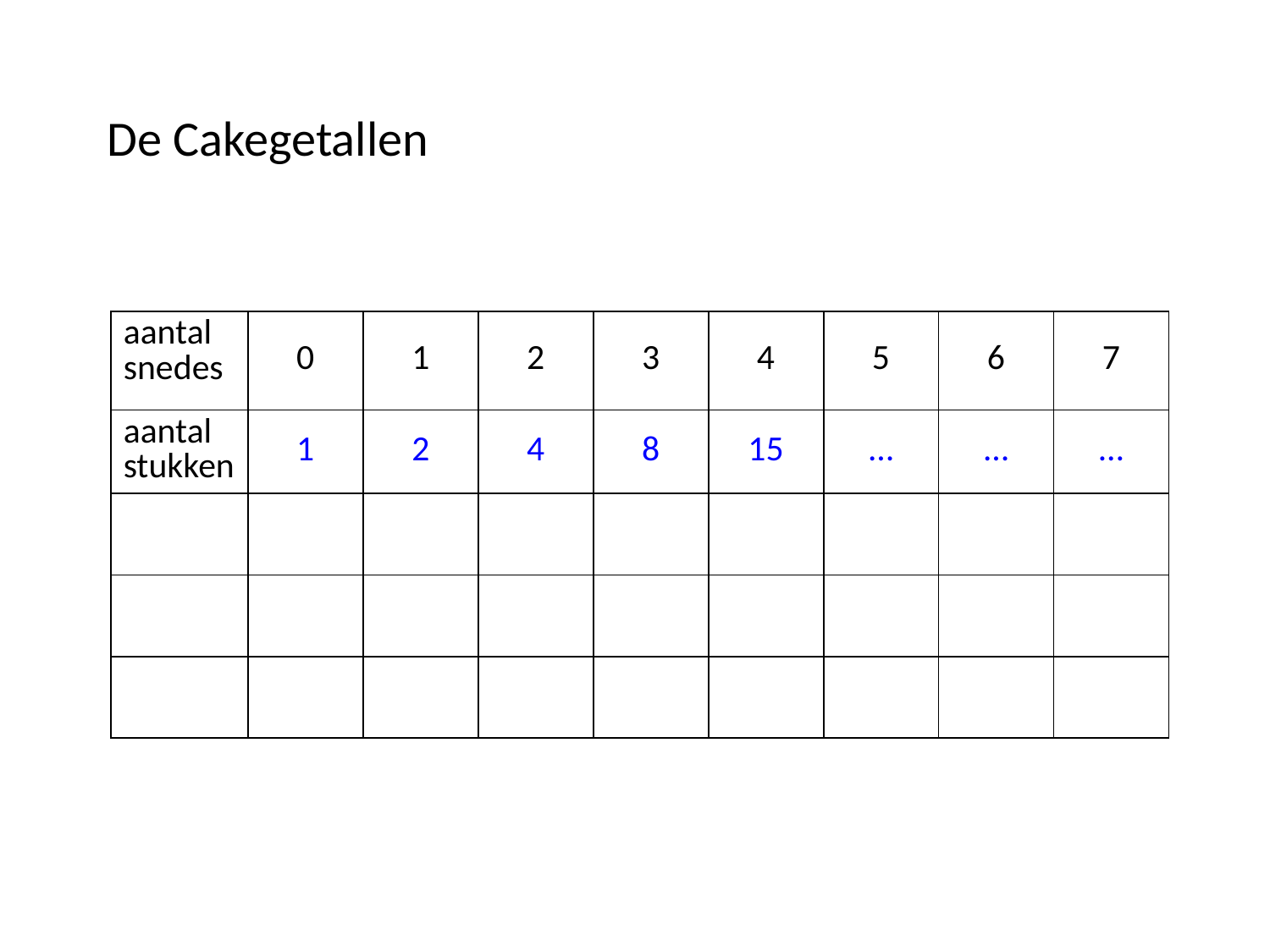

De Cakegetallen
| aantal snedes | 0 | 1 | 2 | 3 | 4 | 5 | 6 | 7 |
| --- | --- | --- | --- | --- | --- | --- | --- | --- |
| aantal stukken | 1 | 2 | 4 | 8 | 15 | … | … | … |
|  |  |  |  |  |  |  |  |  |
|  |  |  |  |  |  |  |  |  |
|  |  |  |  |  |  |  |  |  |